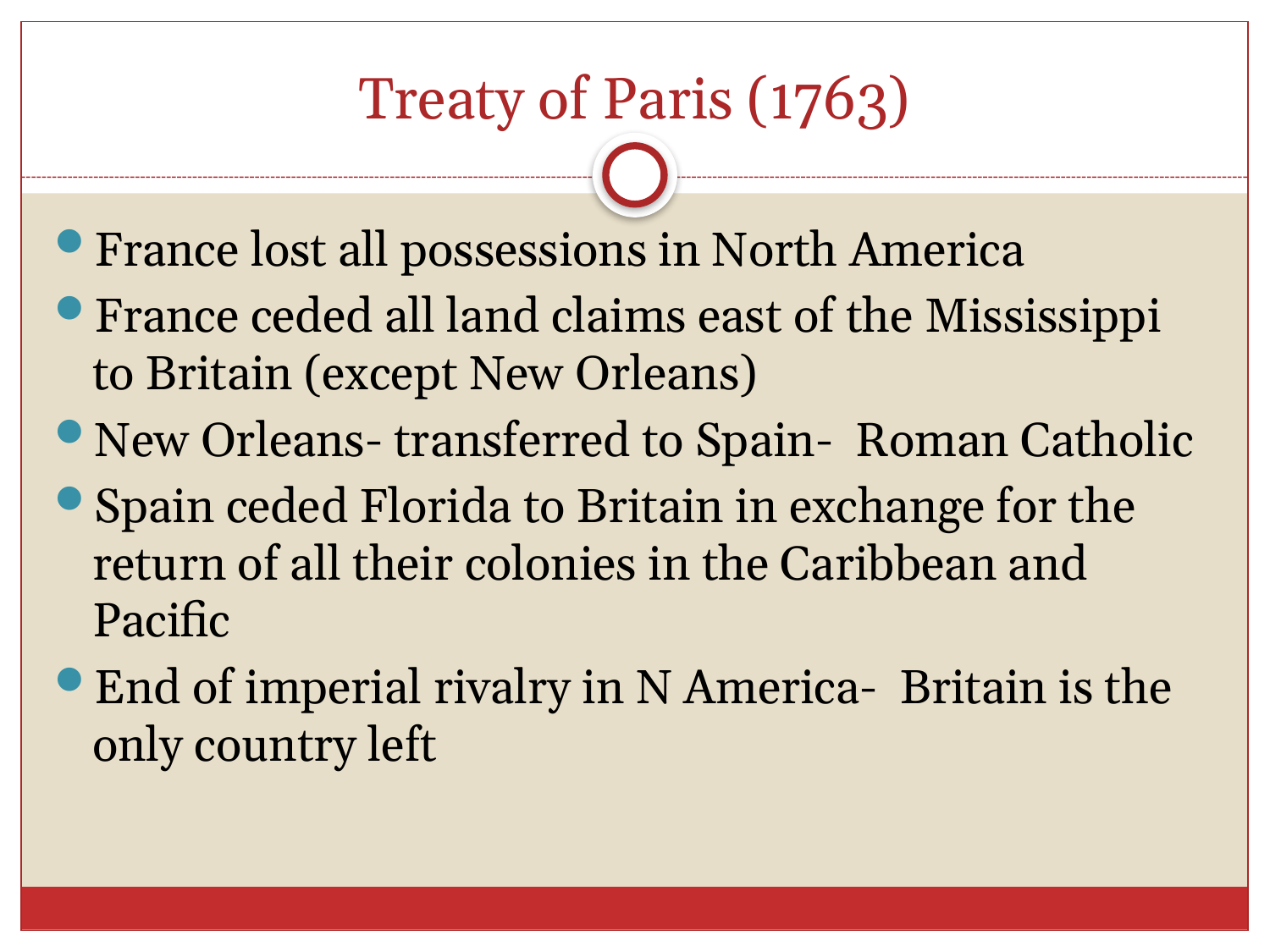

# Treaty of Paris (1763)
France lost all possessions in North America
France ceded all land claims east of the Mississippi to Britain (except New Orleans)
New Orleans- transferred to Spain-  Roman Catholic
Spain ceded Florida to Britain in exchange for the return of all their colonies in the Caribbean and Pacific
End of imperial rivalry in N America-  Britain is the only country left